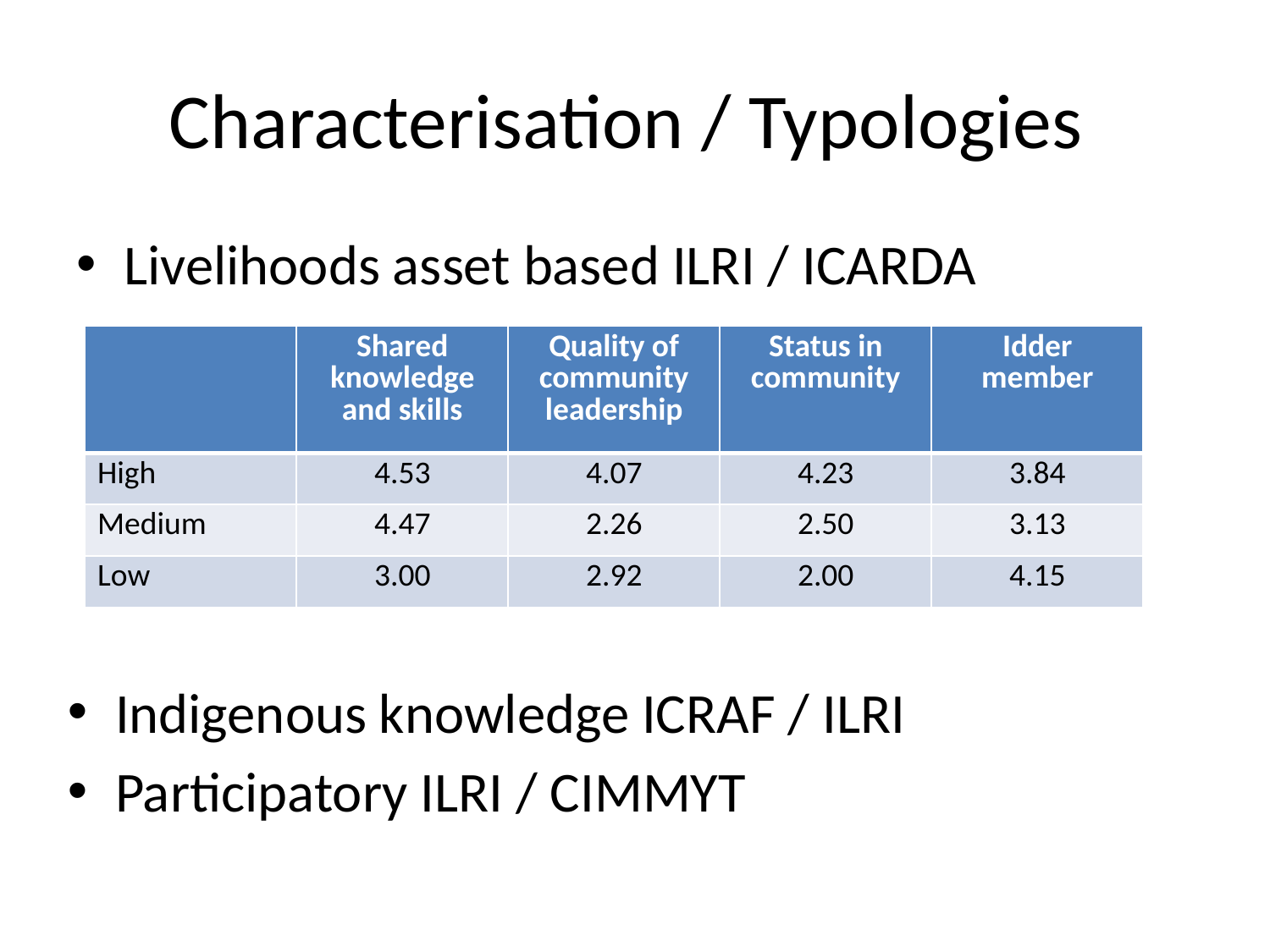

# Characterisation / Typologies
Livelihoods asset based ILRI / ICARDA
|  | Shared knowledge and skills | Quality of community leadership | Status in community | Idder member |
| --- | --- | --- | --- | --- |
| High | 4.53 | 4.07 | 4.23 | 3.84 |
| Medium | 4.47 | 2.26 | 2.50 | 3.13 |
| Low | 3.00 | 2.92 | 2.00 | 4.15 |
Indigenous knowledge ICRAF / ILRI
Participatory ILRI / CIMMYT